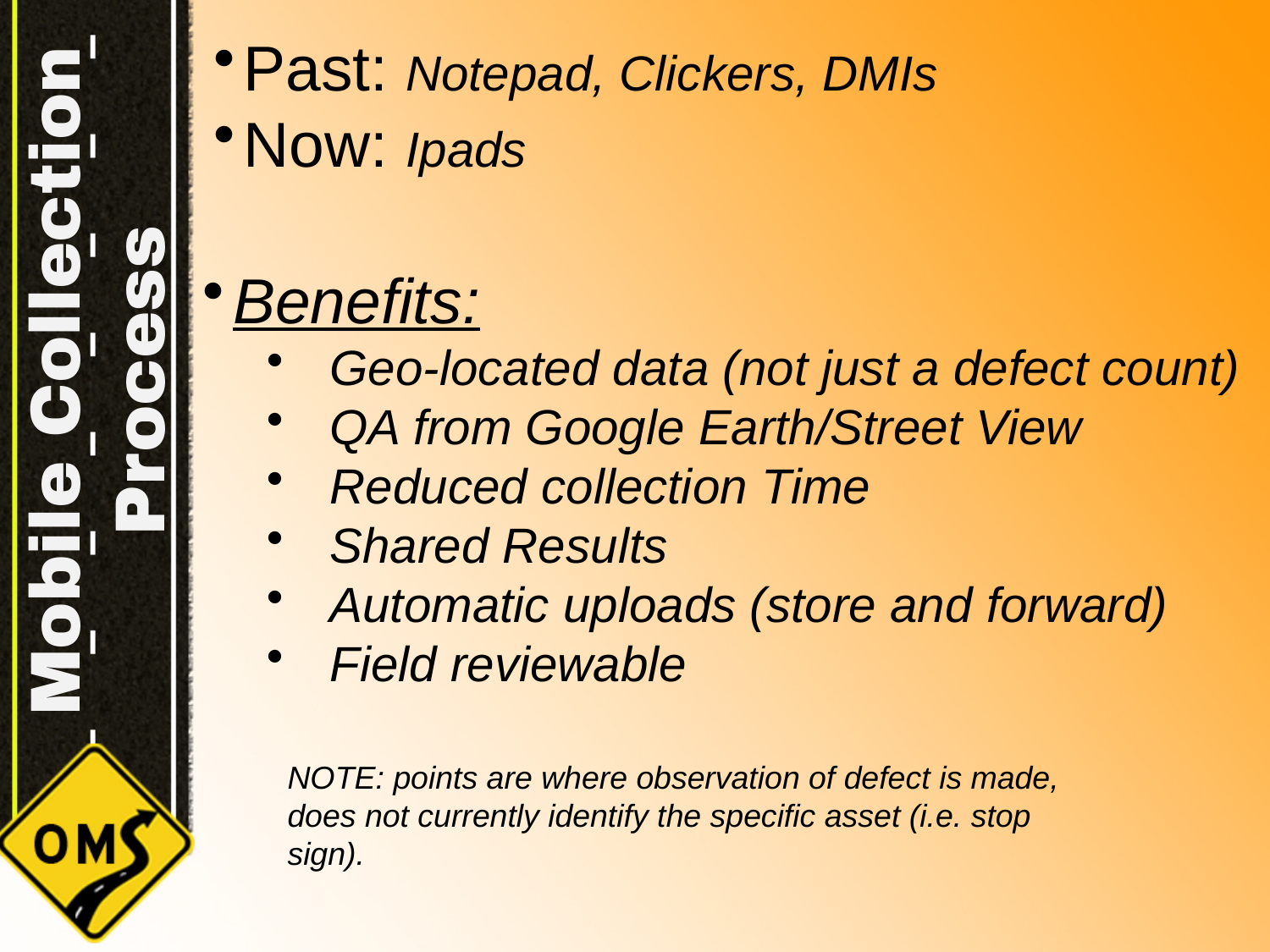

Past: Notepad, Clickers, DMIs
Now: Ipads
Benefits:
Geo-located data (not just a defect count)
QA from Google Earth/Street View
Reduced collection Time
Shared Results
Automatic uploads (store and forward)
Field reviewable
Mobile Collection Process
NOTE: points are where observation of defect is made, does not currently identify the specific asset (i.e. stop sign).